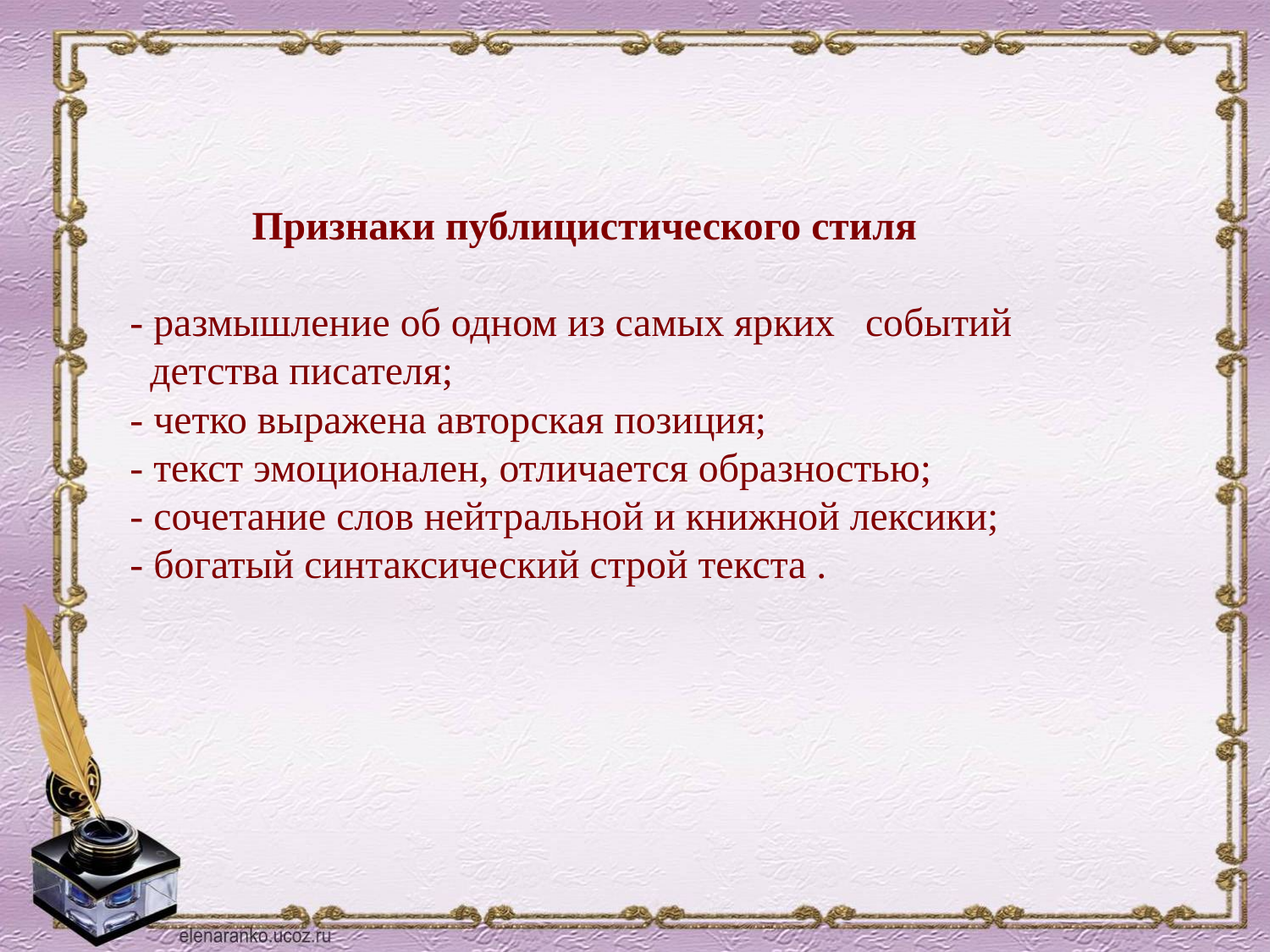

# Признаки публицистического стиля - размышление об одном из самых ярких   событий детства писателя; - четко выражена авторская позиция; - текст эмоционален, отличается образностью; - сочетание слов нейтральной и книжной лексики; - богатый синтаксический строй текста .